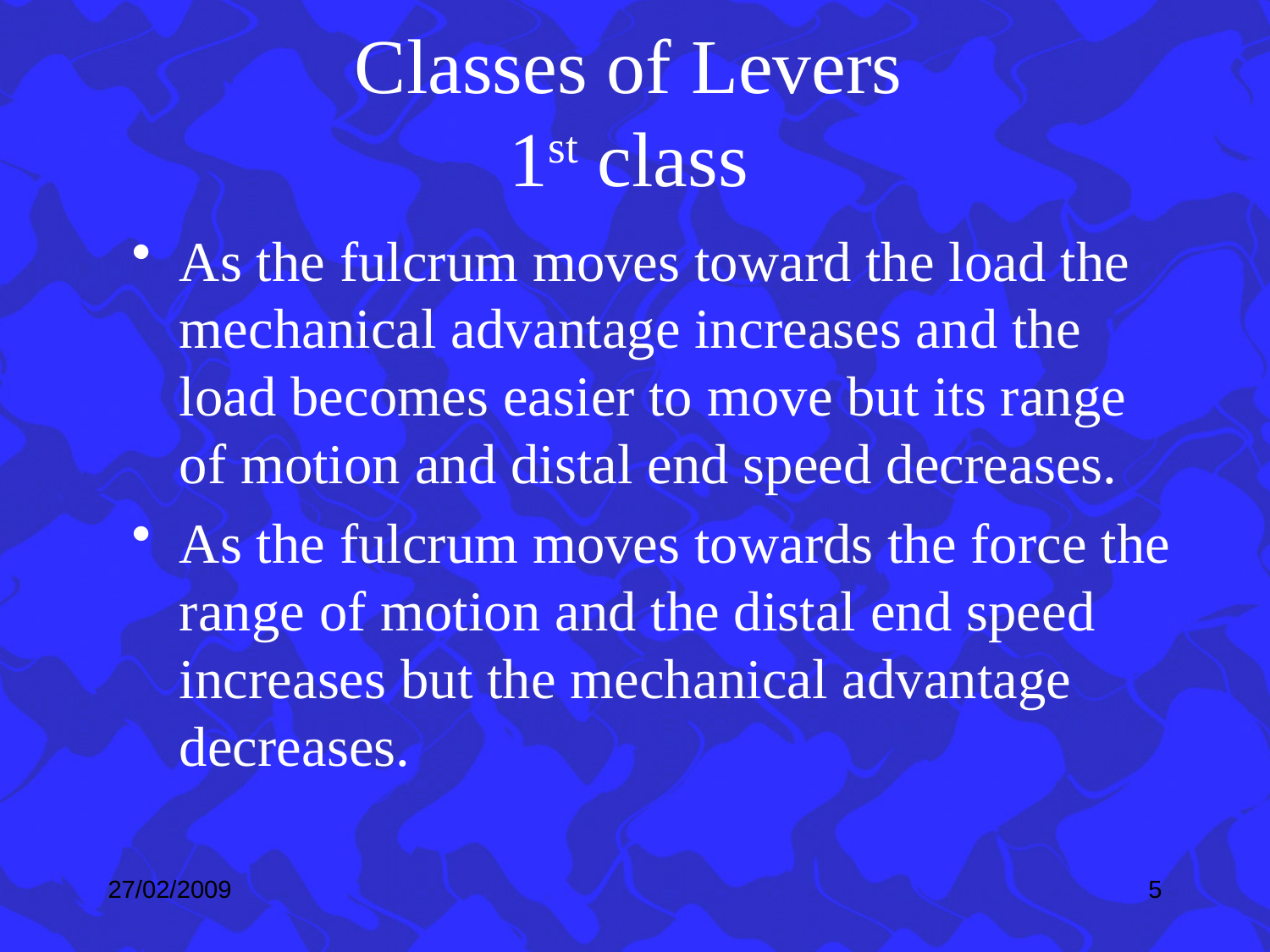

# Classes of Levers 1st class
As the fulcrum moves toward the load the mechanical advantage increases and the load becomes easier to move but its range of motion and distal end speed decreases.
As the fulcrum moves towards the force the range of motion and the distal end speed increases but the mechanical advantage decreases.
27/02/2009
5